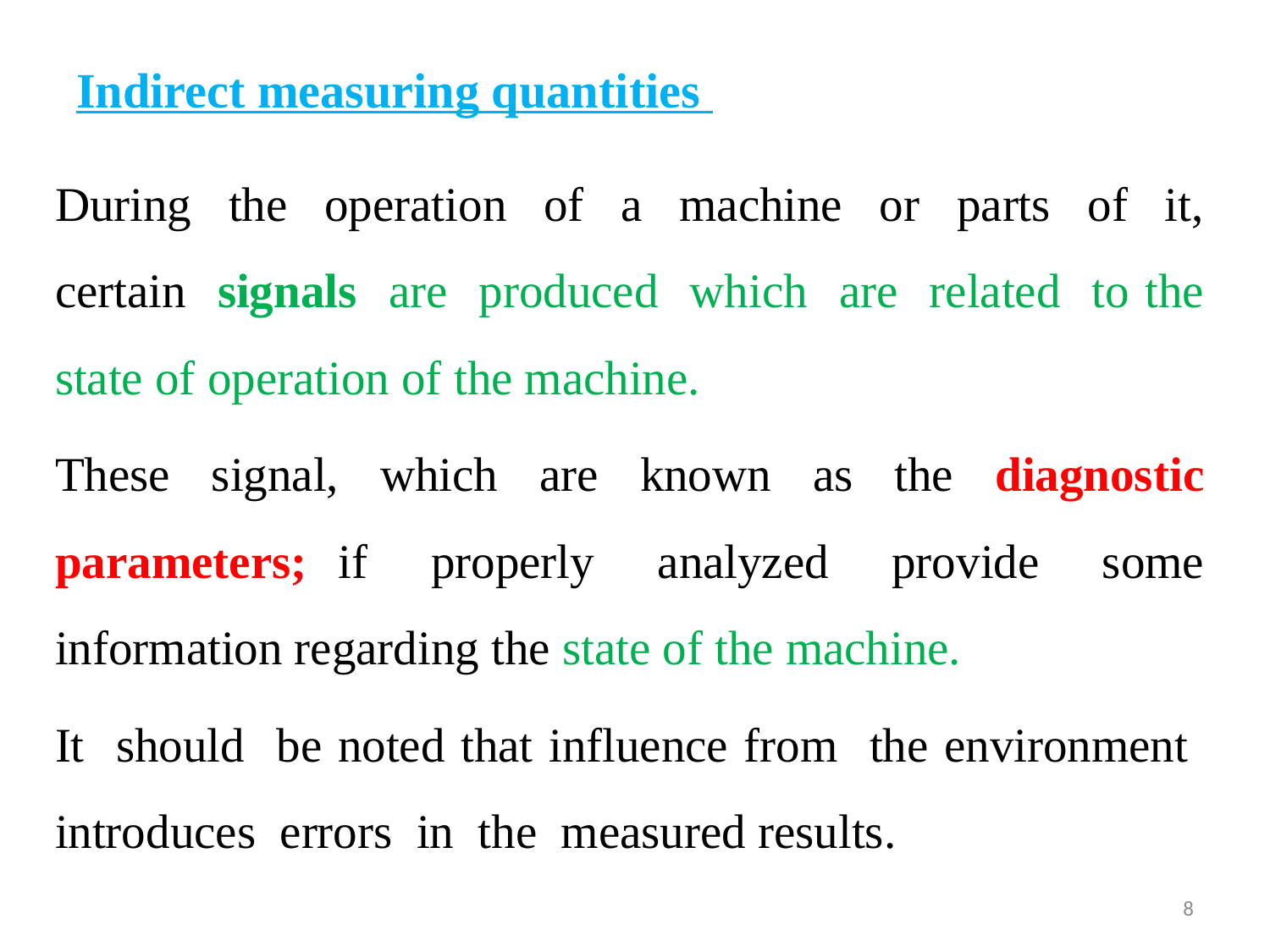

# Indirect measuring quantities
During  the  operation  of  a  machine  or  parts  of  it, certain  signals  are  produced  which  are  related  to the state of operation of the machine.
These  signal,  which  are  known  as  the  diagnostic parameters; if  properly  analyzed  provide  some information regarding the state of the machine.
It  should  be noted that influence from  the environment  introduces  errors  in  the  measured results.

8